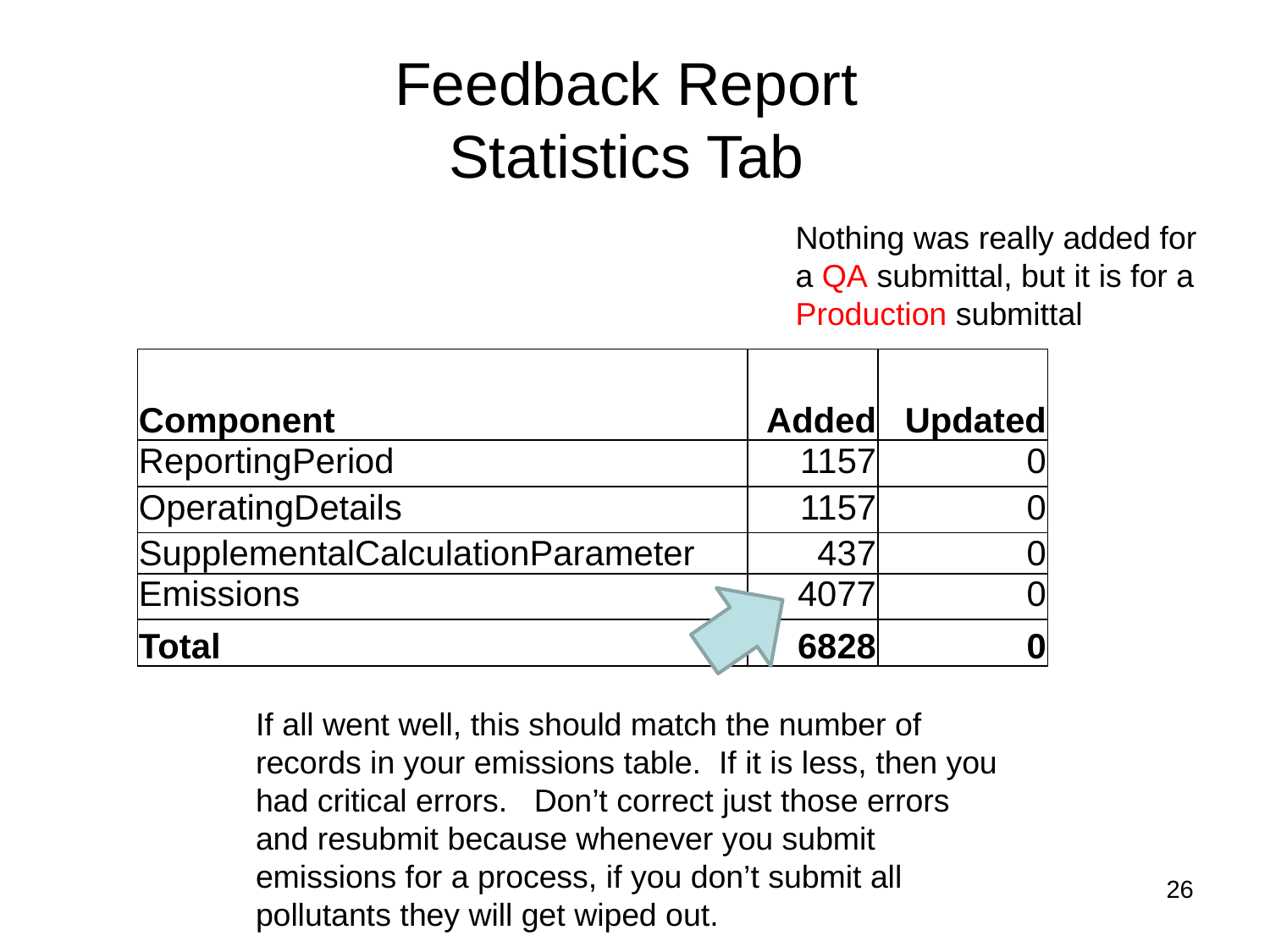

# Feedback Report Statistics Tab
Nothing was really added for a QA submittal, but it is for a Production submittal
| Component | Added | Updated |
| --- | --- | --- |
| ReportingPeriod | 1157 | 0 |
| OperatingDetails | 1157 | 0 |
| SupplementalCalculationParameter | 437 | 0 |
| Emissions | 4077 | 0 |
| Total | 6828 | 0 |

If all went well, this should match the number of records in your emissions table.  If it is less, then you had critical errors.   Don’t correct just those errors and resubmit because whenever you submit emissions for a process, if you don’t submit all pollutants they will get wiped out.
26